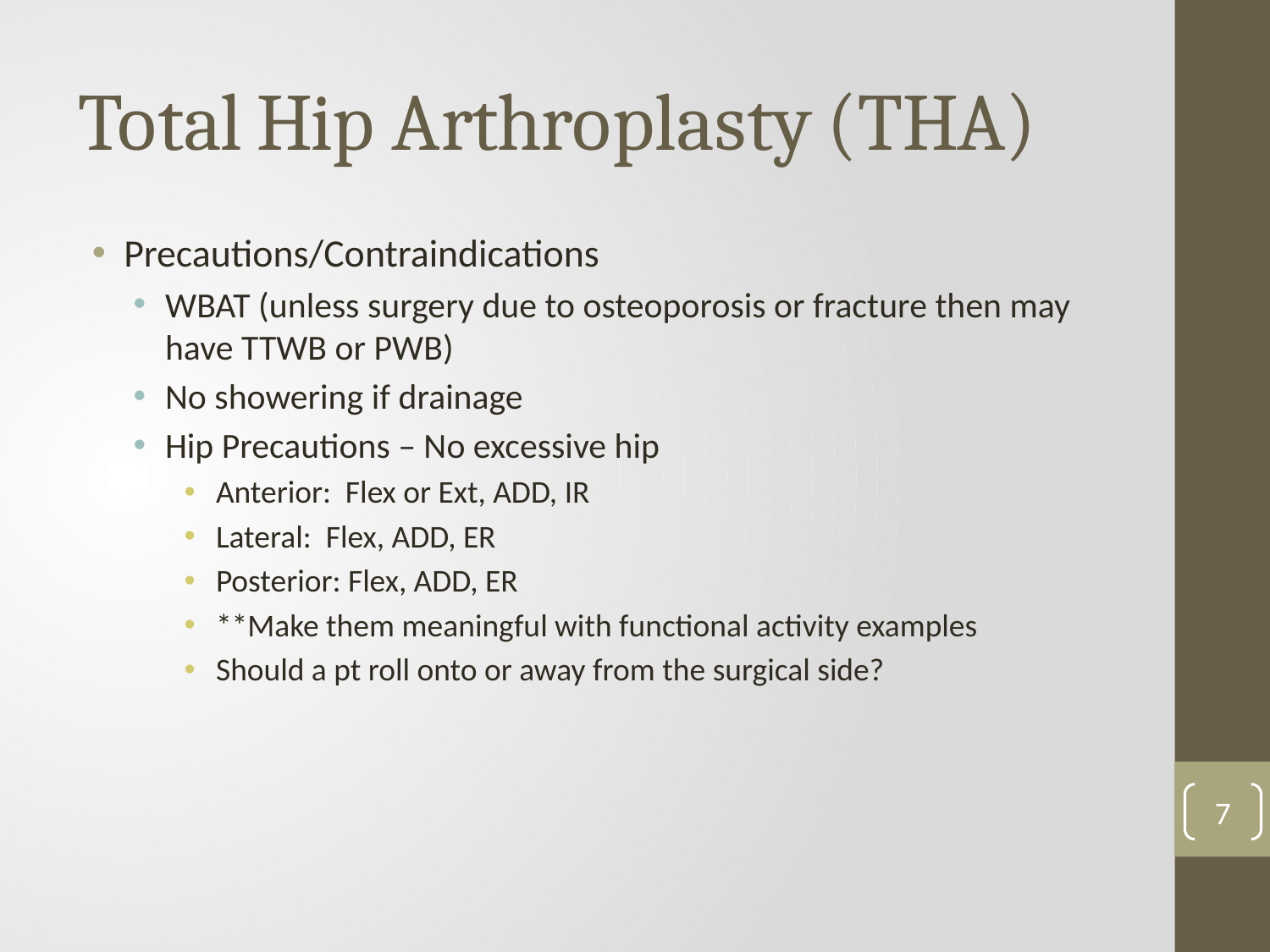

# Total Hip Arthroplasty (THA)
Precautions/Contraindications
WBAT (unless surgery due to osteoporosis or fracture then may have TTWB or PWB)
No showering if drainage
Hip Precautions – No excessive hip
Anterior:  Flex or Ext, ADD, IR
Lateral:  Flex, ADD, ER
Posterior: Flex, ADD, ER
**Make them meaningful with functional activity examples
Should a pt roll onto or away from the surgical side?

7